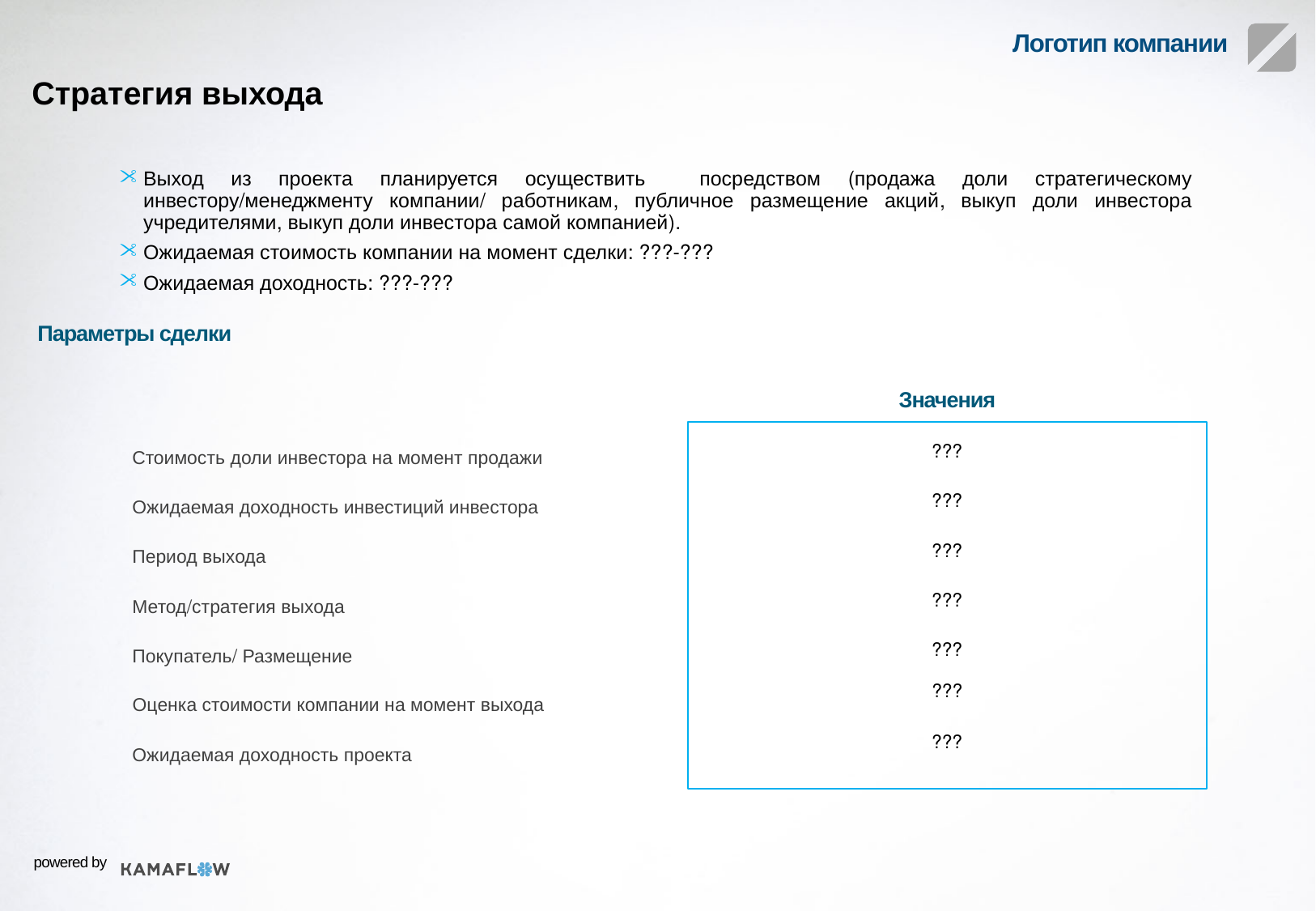

Стратегия выхода
Выход из проекта планируется осуществить  посредством (продажа доли стратегическому инвестору/менеджменту компании/ работникам, публичное размещение акций, выкуп доли инвестора учредителями, выкуп доли инвестора самой компанией).
Ожидаемая стоимость компании на момент сделки: ???-???
Ожидаемая доходность: ???-???
Параметры сделки
Значения

???
Стоимость доли инвестора на момент продажи
???
Ожидаемая доходность инвестиций инвестора
???
Период выхода
???
Метод/стратегия выхода
???
Покупатель/ Размещение
???
Оценка стоимости компании на момент выхода
???
Ожидаемая доходность проекта
1